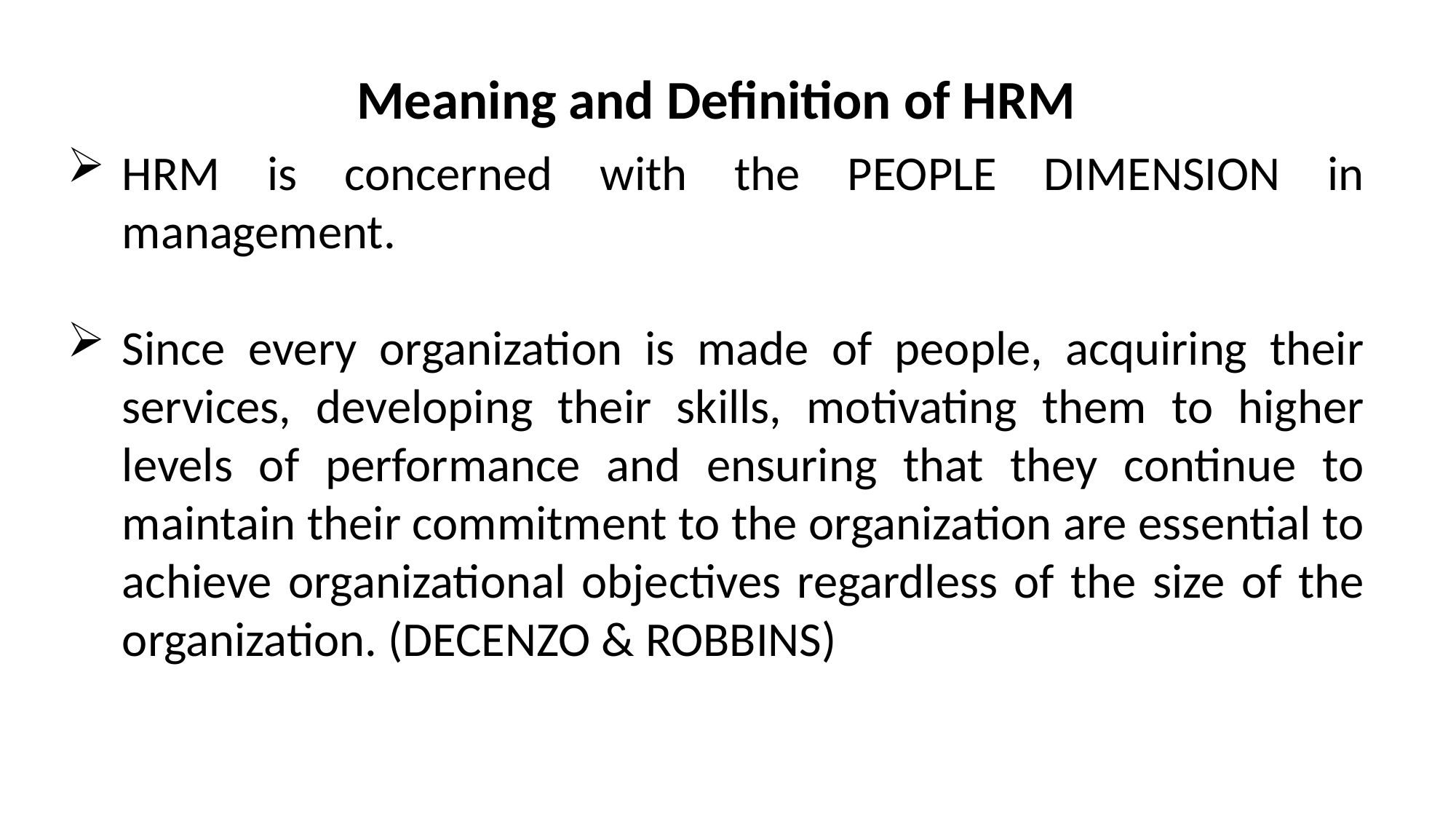

Meaning and Definition of HRM
HRM is concerned with the PEOPLE DIMENSION in management.

Since every organization is made of people, acquiring their services, developing their skills, motivating them to higher levels of performance and ensuring that they continue to maintain their commitment to the organization are essential to achieve organizational objectives regardless of the size of the organization. (DECENZO & ROBBINS)